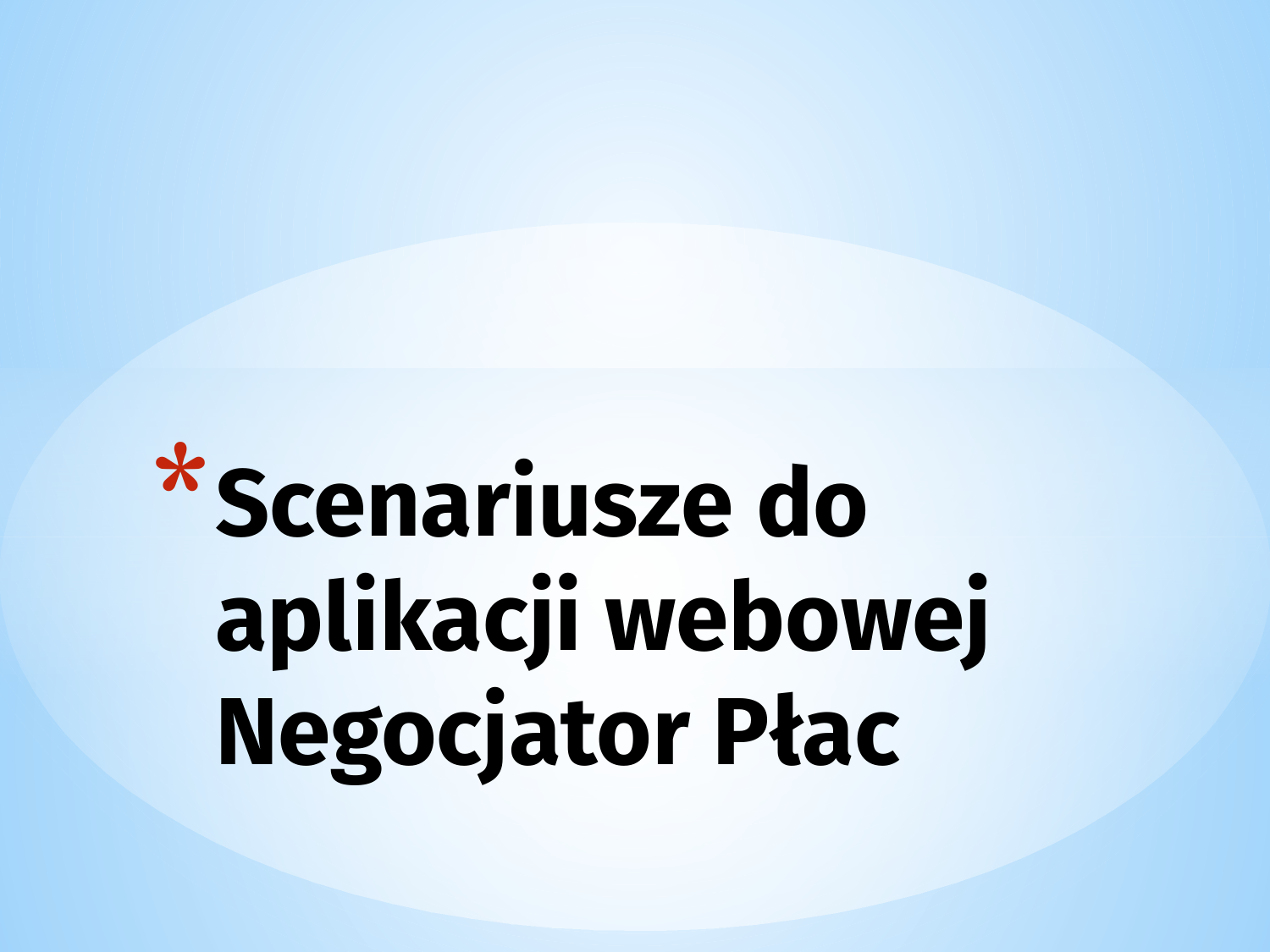

# Scenariusze do aplikacji webowej Negocjator Płac